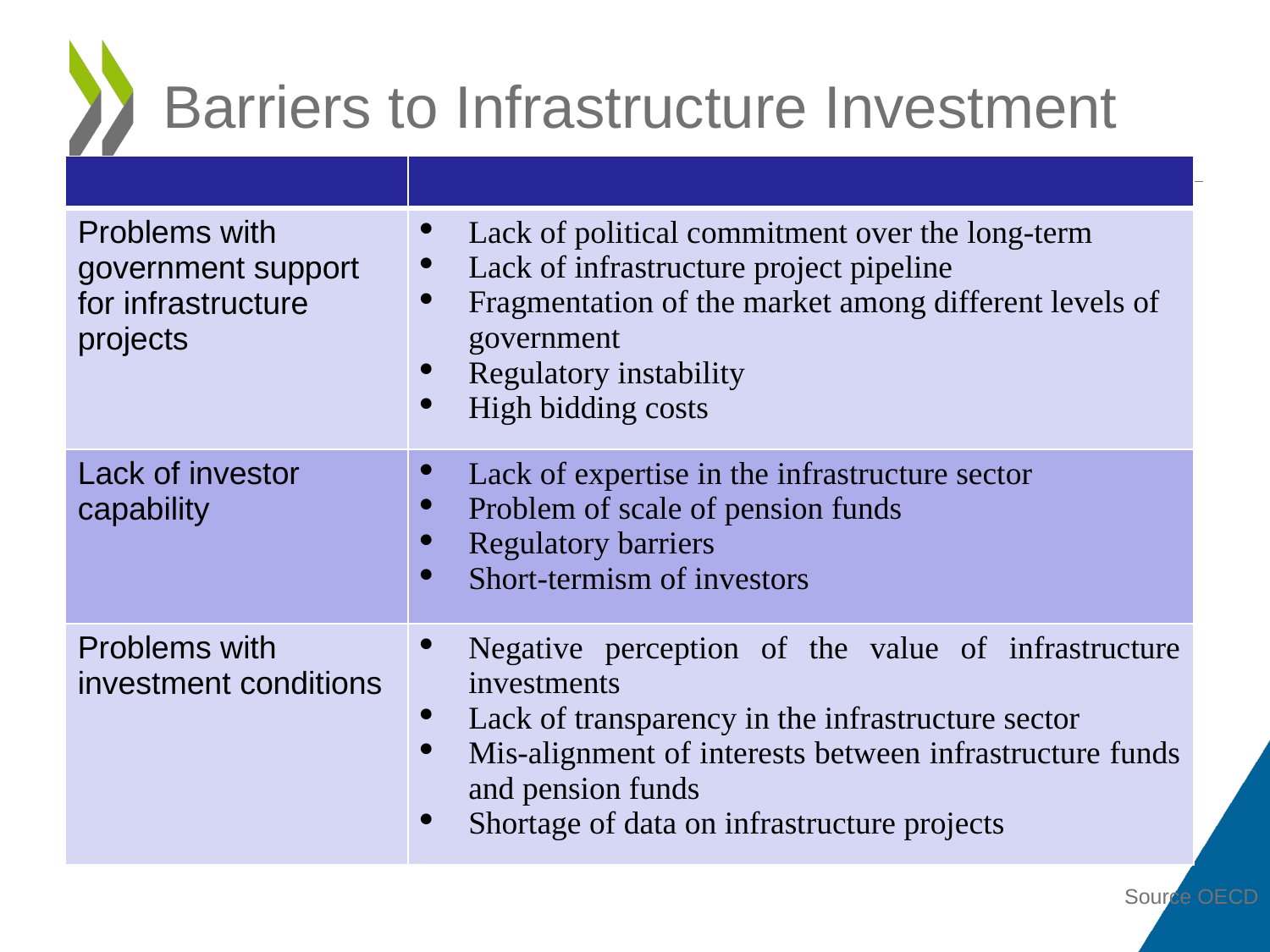

# Barriers to Infrastructure Investment
|  |  |
| --- | --- |
| Problems with government support for infrastructure projects | Lack of political commitment over the long-term Lack of infrastructure project pipeline Fragmentation of the market among different levels of government Regulatory instability High bidding costs |
| Lack of investor capability | Lack of expertise in the infrastructure sector Problem of scale of pension funds Regulatory barriers Short-termism of investors |
| Problems with investment conditions | Negative perception of the value of infrastructure investments Lack of transparency in the infrastructure sector Mis-alignment of interests between infrastructure funds and pension funds Shortage of data on infrastructure projects |
Source OECD